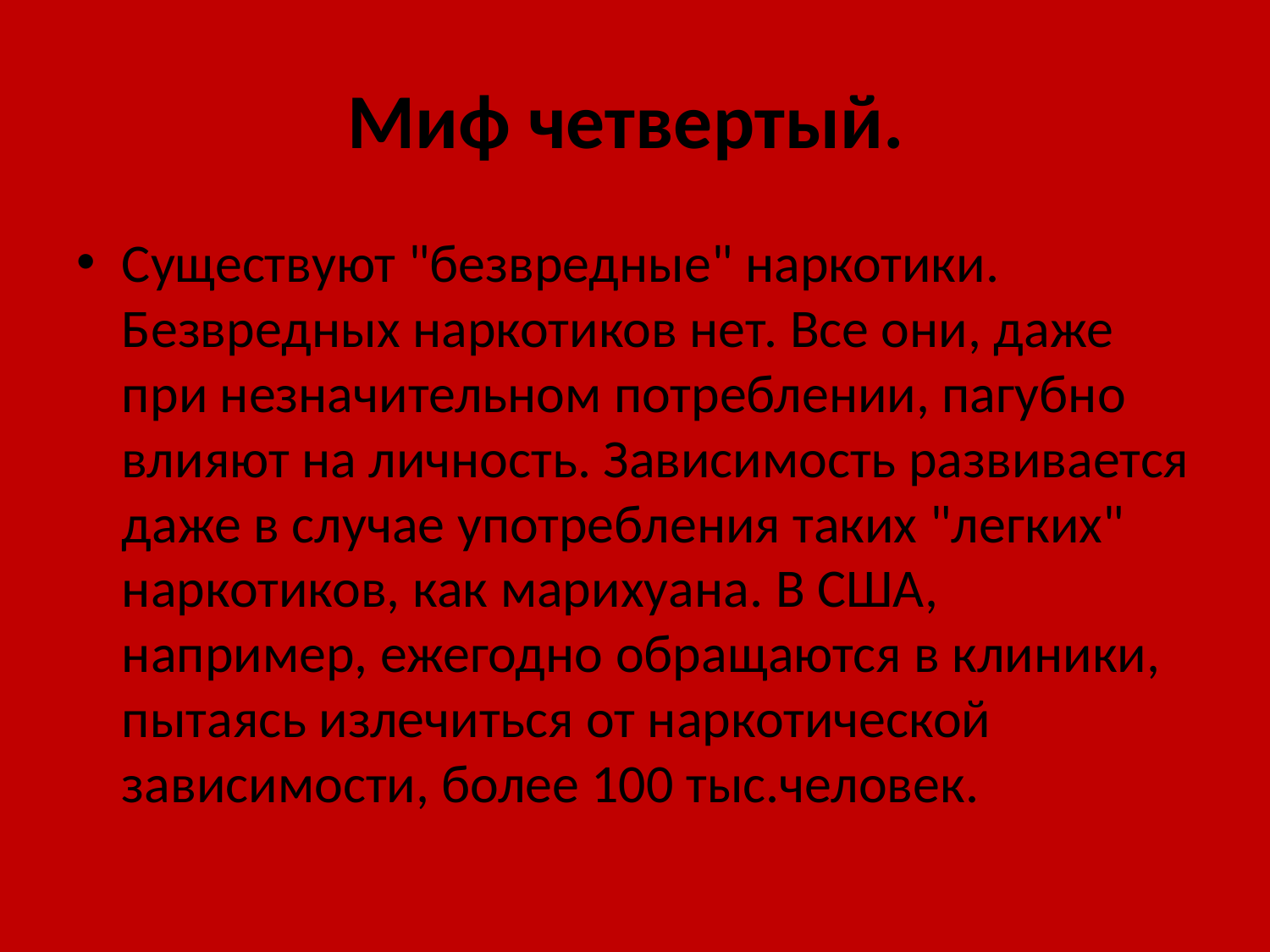

# Миф четвертый.
Существуют "безвредные" наркотики. Безвредных наркотиков нет. Все они, даже при незначительном потреблении, пагубно влияют на личность. Зависимость развивается даже в случае употребления таких "легких" наркотиков, как марихуана. В США, например, ежегодно обращаются в клиники, пытаясь излечиться от наркотической зависимости, более 100 тыс.человек.